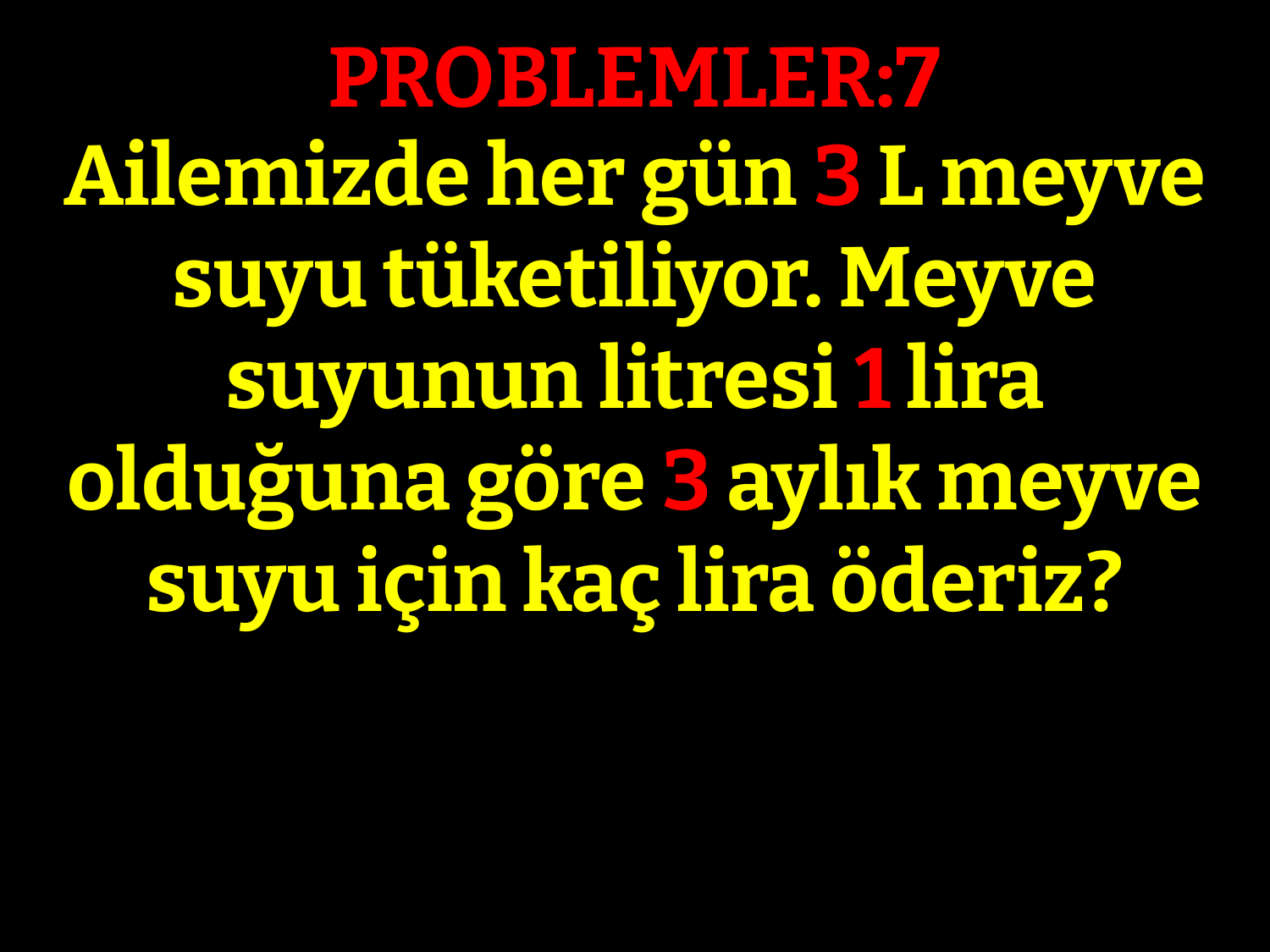

PROBLEMLER:7
Ailemizde her gün 3 L meyve suyu tüketiliyor. Meyve suyunun litresi 1 lira olduğuna göre 3 aylık meyve suyu için kaç lira öderiz?
#